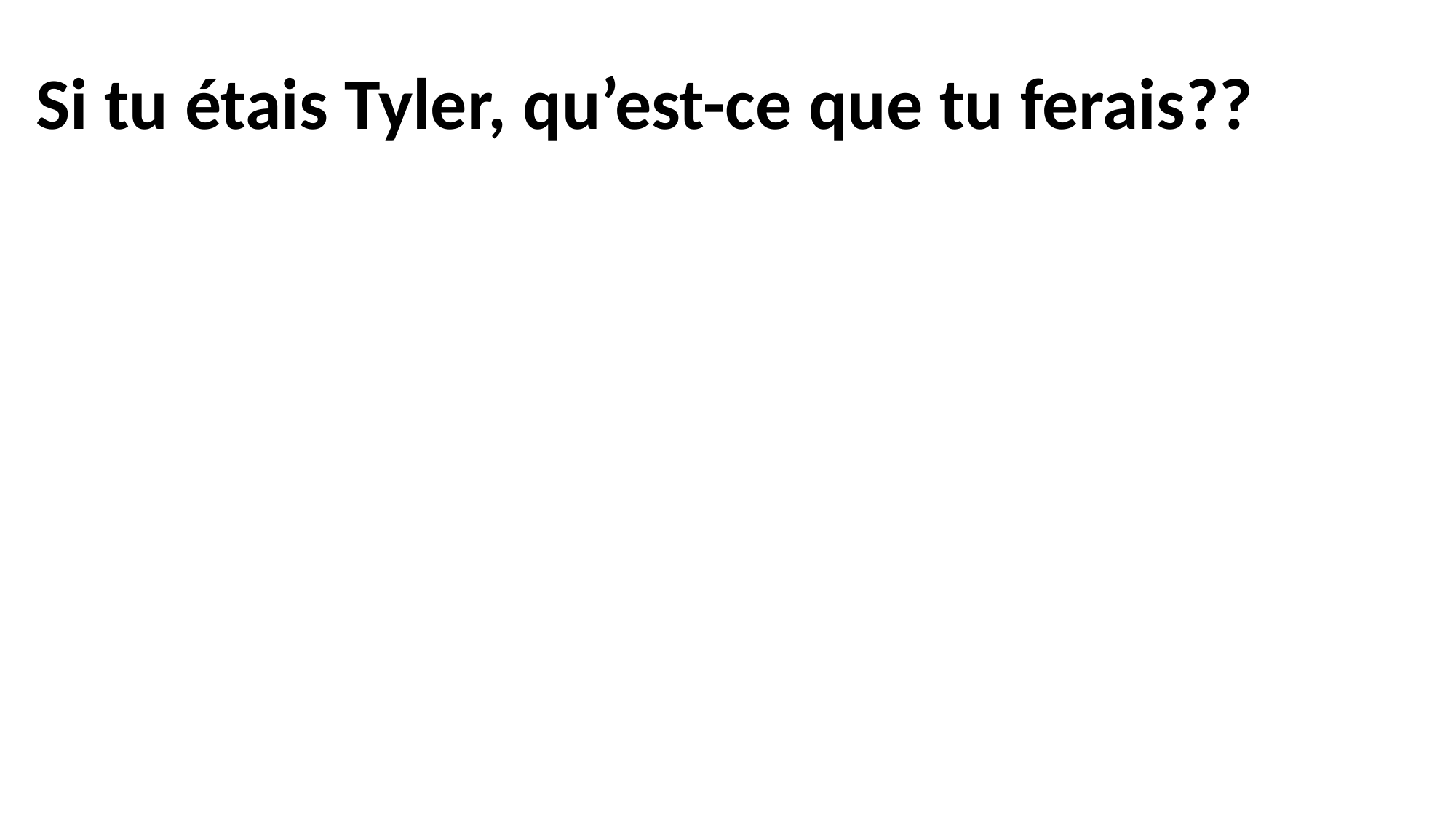

Si tu étais Tyler, qu’est-ce que tu ferais??